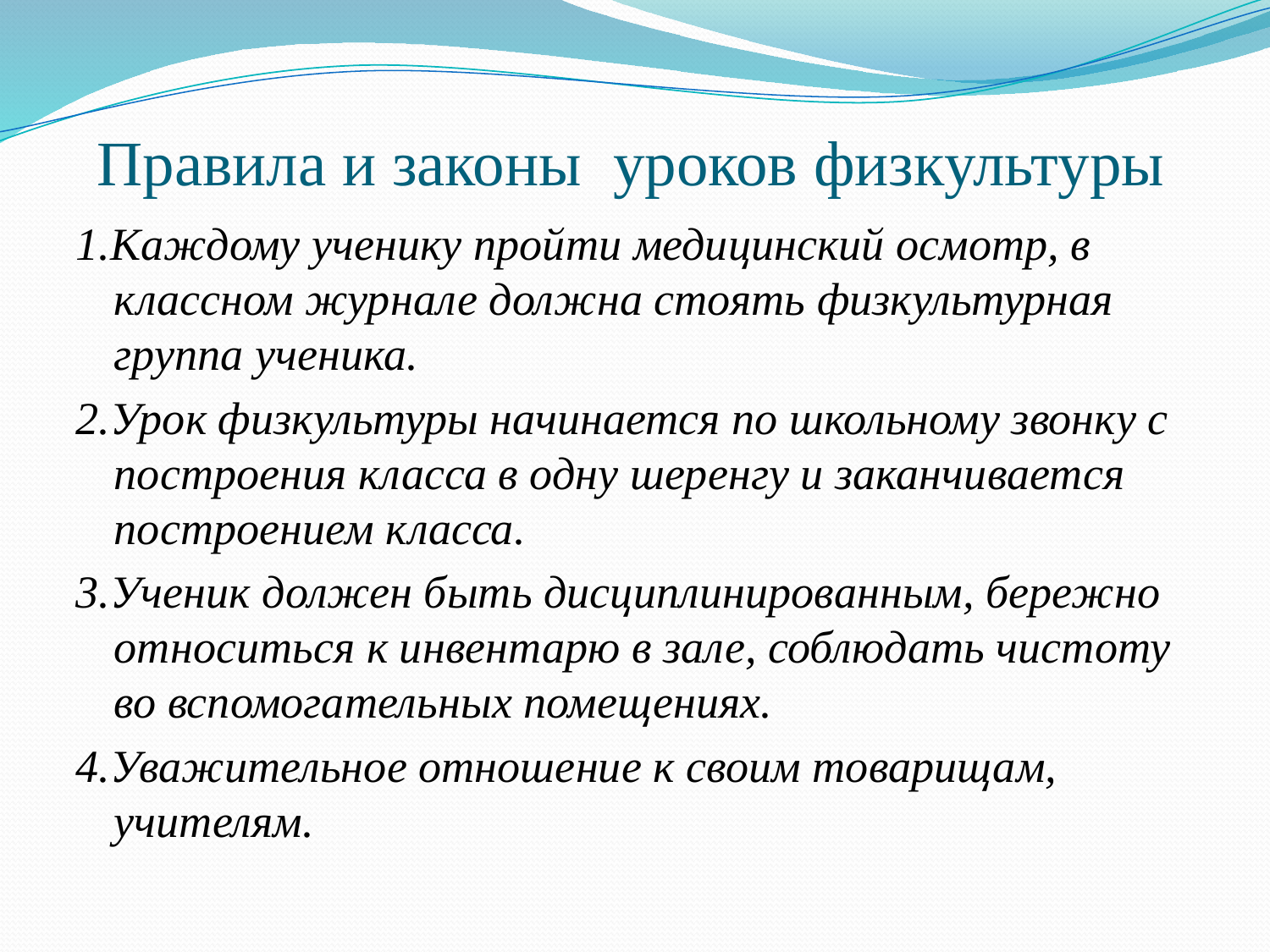

# Правила и законы  уроков физкультуры
1.Каждому ученику пройти медицинский осмотр, в классном журнале должна стоять физкультурная группа ученика.
2.Урок физкультуры начинается по школьному звонку с построения класса в одну шеренгу и заканчивается построением класса.
3.Ученик должен быть дисциплинированным, бережно относиться к инвентарю в зале, соблюдать чистоту во вспомогательных помещениях.
4.Уважительное отношение к своим товарищам, учителям.